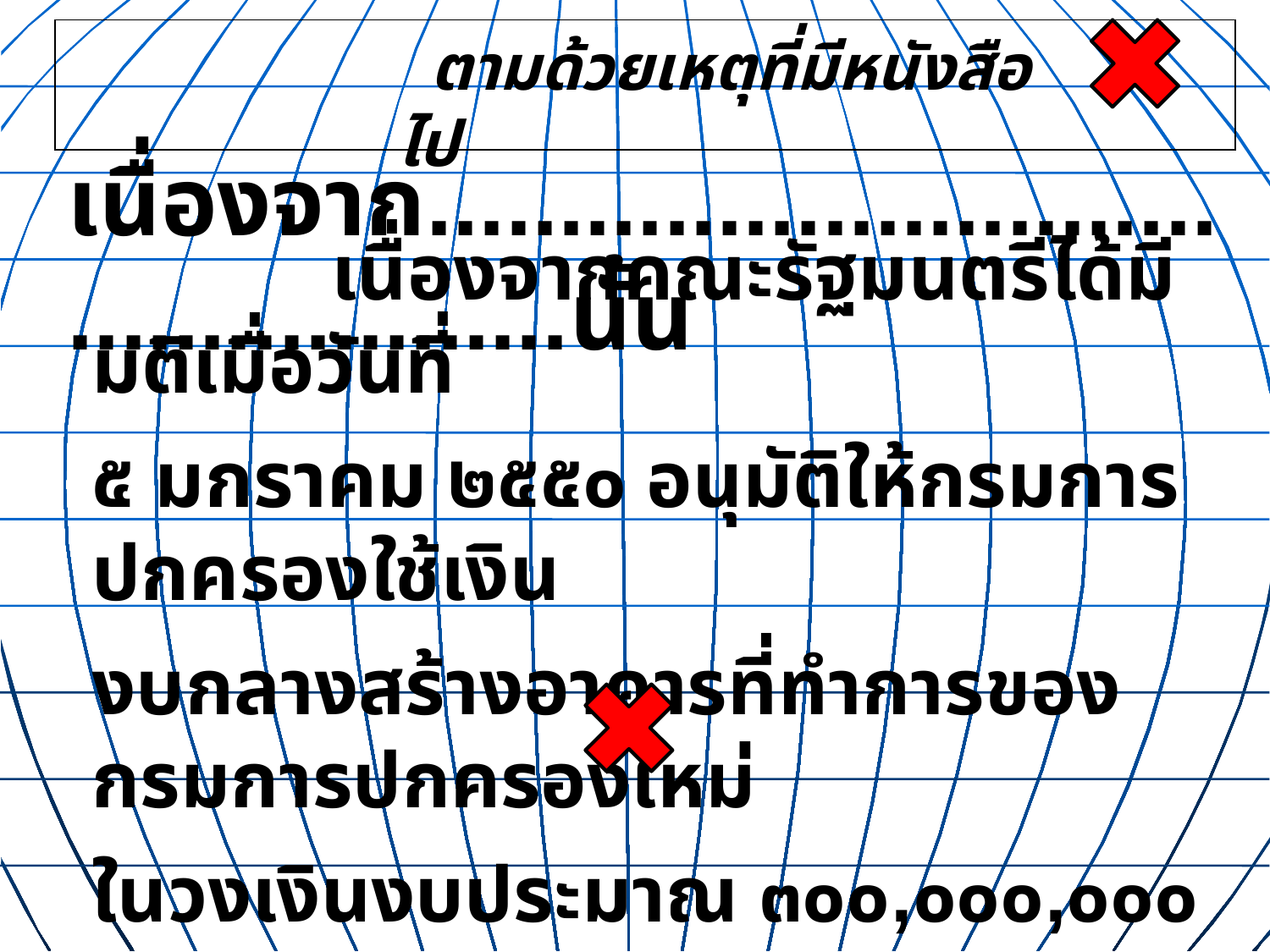

เนื่องจาก.................................................นั้น
  ตามด้วยเหตุที่มีหนังสือไป
             เนื่องจากคณะรัฐมนตรีได้มีมติเมื่อวันที่
๕ มกราคม ๒๕๕๐ อนุมัติให้กรมการปกครองใช้เงิน
งบกลางสร้างอาคารที่ทำการของกรมการปกครองใหม่
ในวงเงินงบประมาณ ๓๐๐,๐๐๐,๐๐๐ บาท
(สามร้อยล้านบาทถ้วน)  นั้น